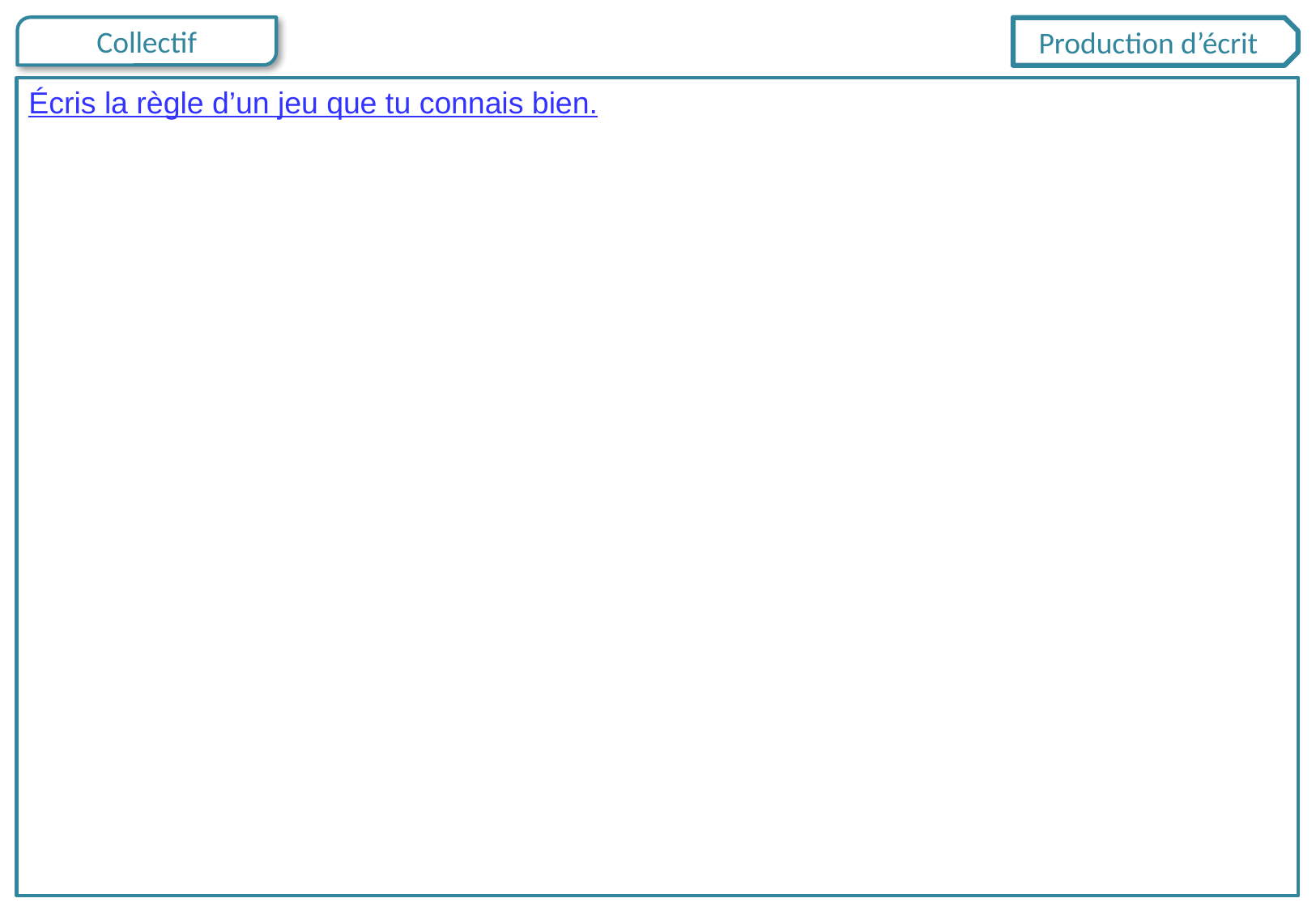

Production d’écrit
Écris la règle d’un jeu que tu connais bien.